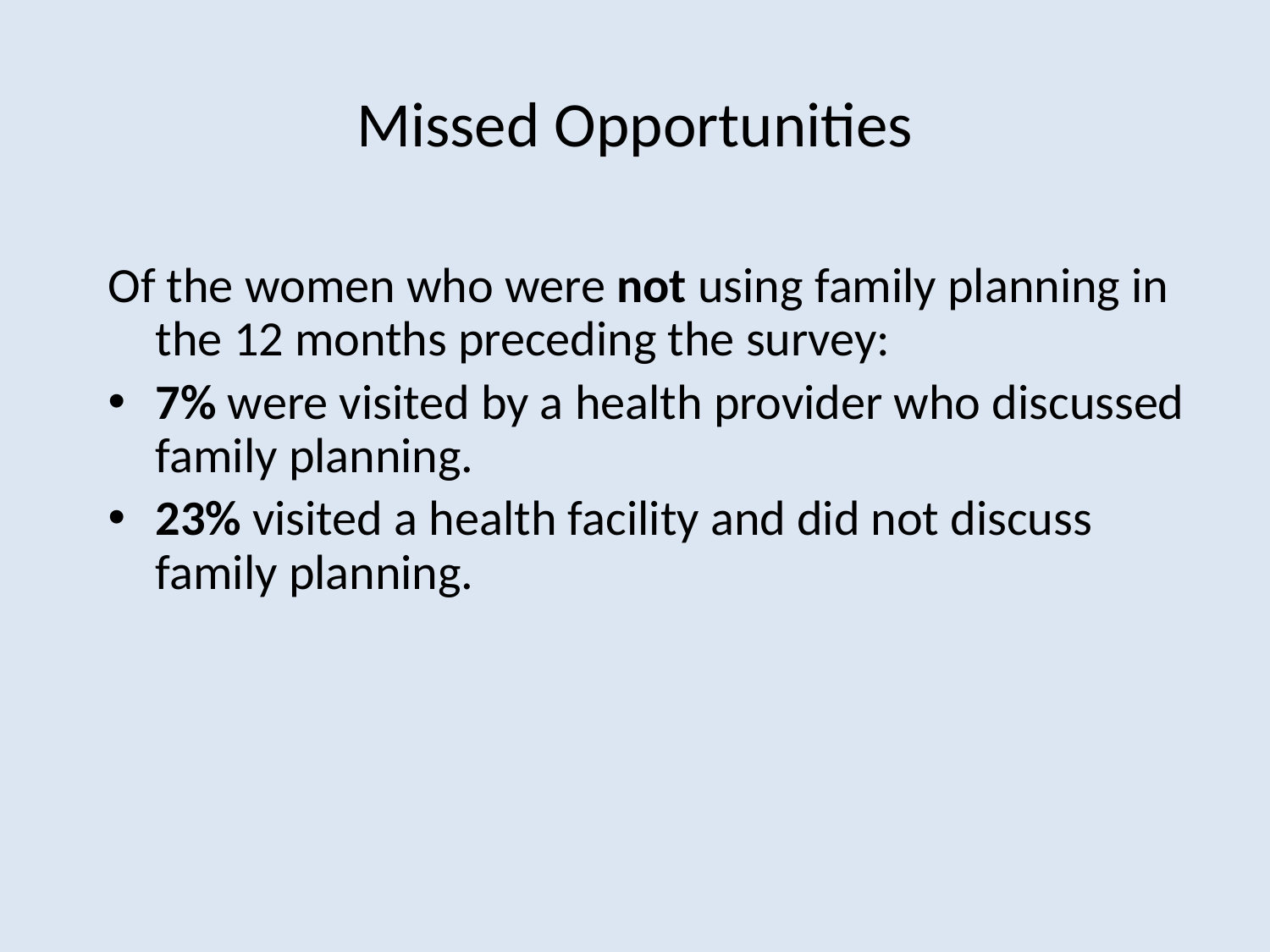

# Missed Opportunities
Of the women who were not using family planning in the 12 months preceding the survey:
7% were visited by a health provider who discussed family planning.
23% visited a health facility and did not discuss family planning.